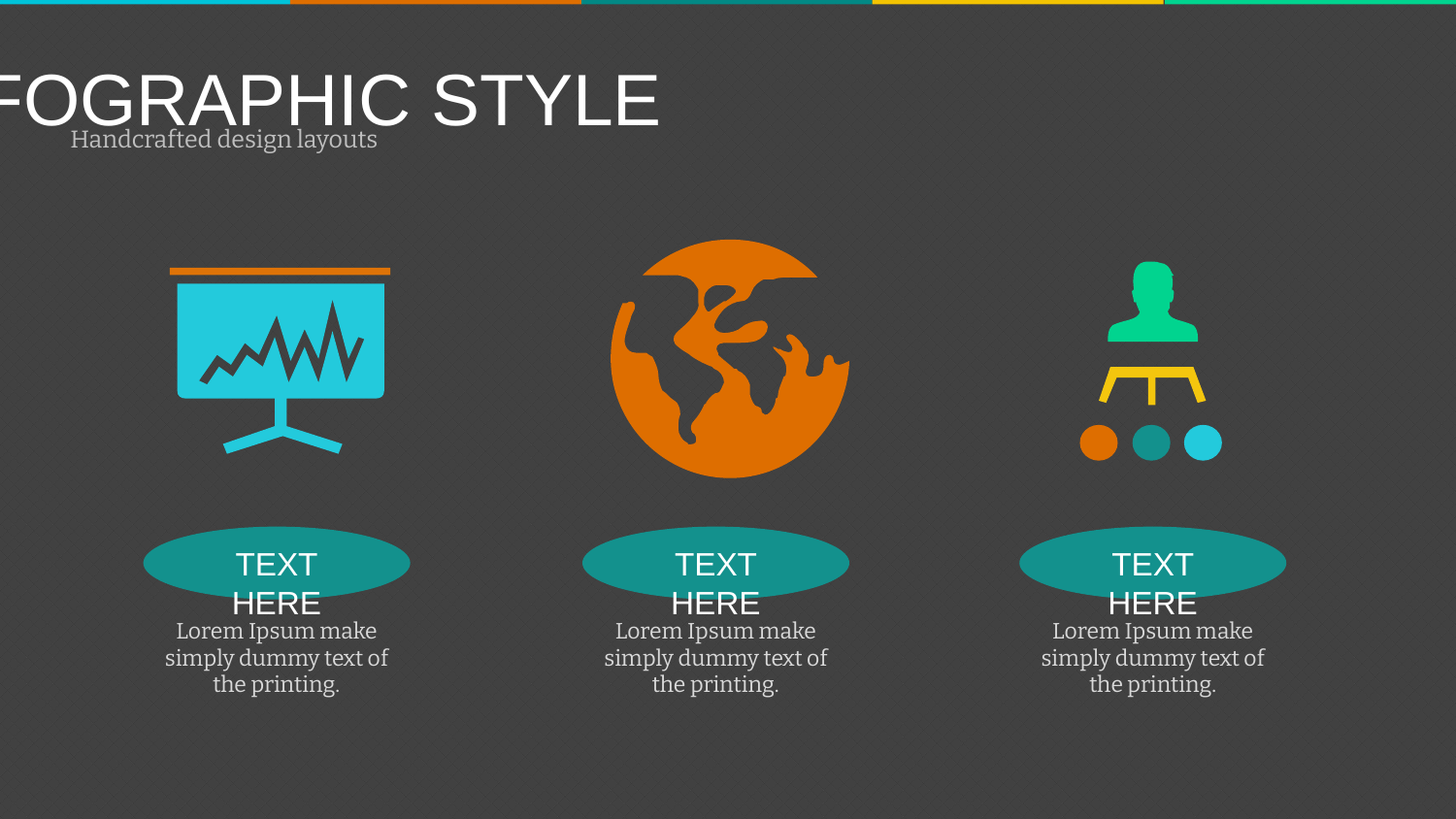

INFOGRAPHIC STYLE
Handcrafted design layouts

TEXT HERE
TEXT HERE
TEXT HERE
Lorem Ipsum make simply dummy text of the printing.
Lorem Ipsum make simply dummy text of the printing.
Lorem Ipsum make simply dummy text of the printing.